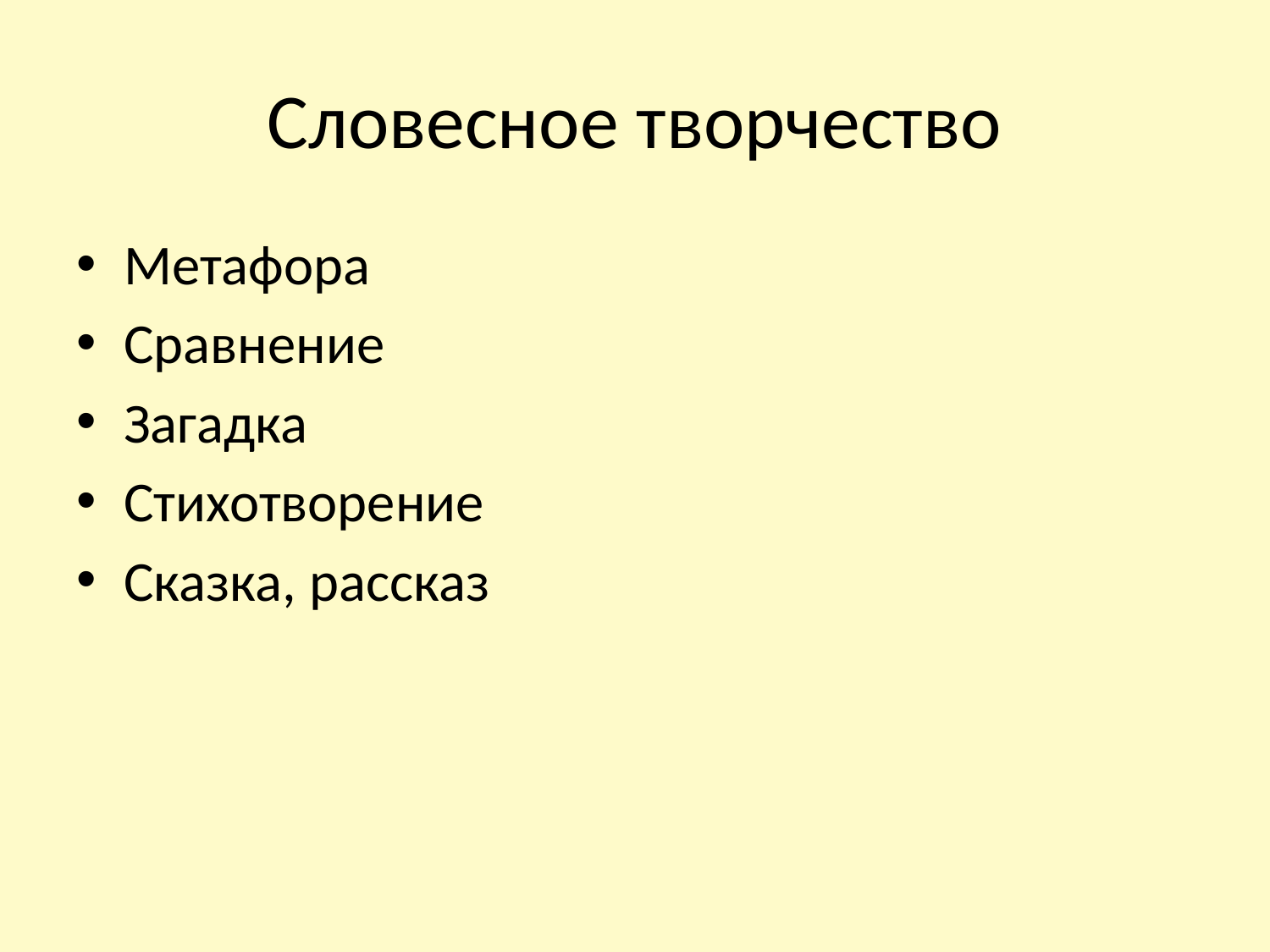

# Словесное творчество
Метафора
Сравнение
Загадка
Стихотворение
Сказка, рассказ